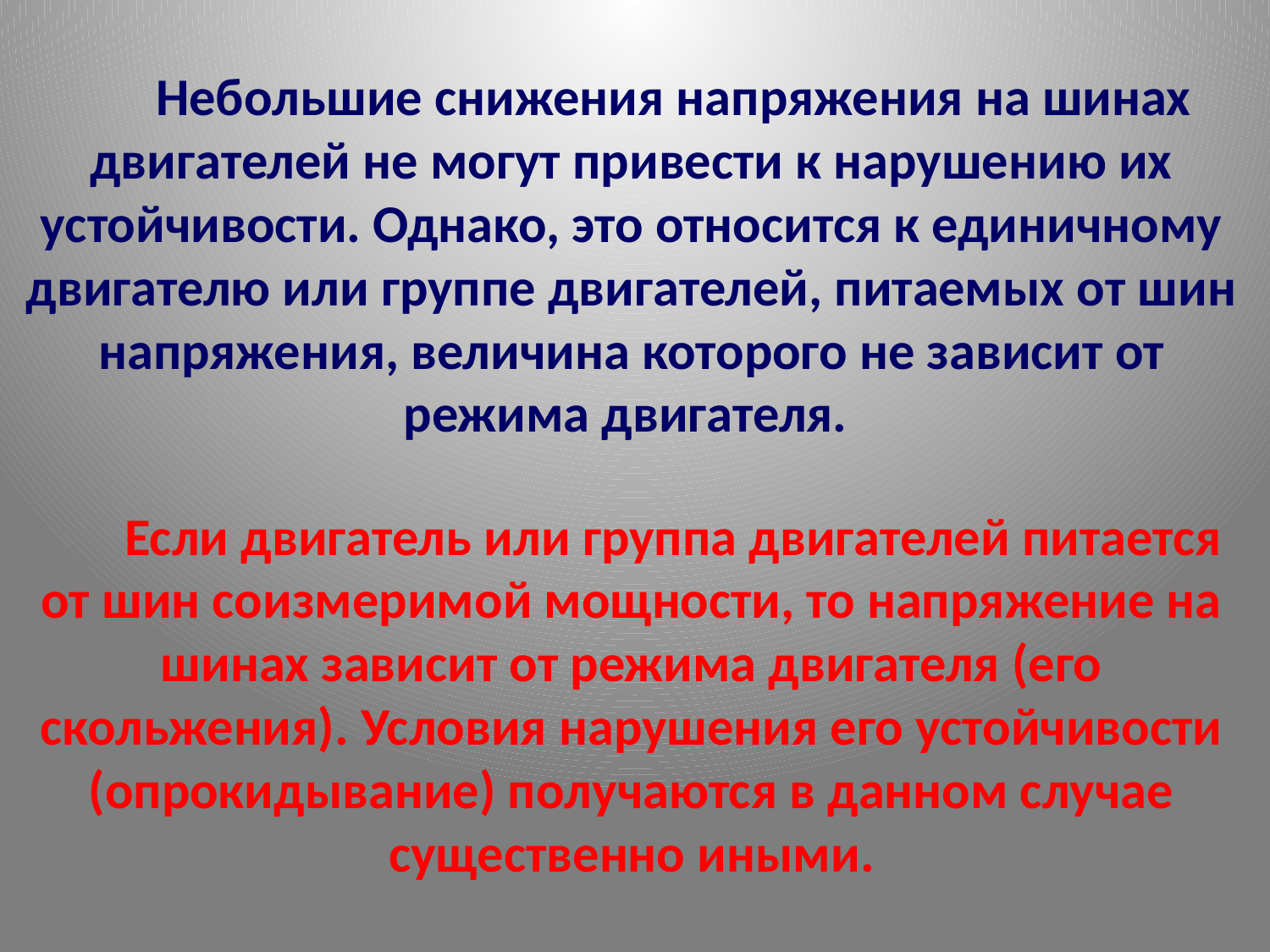

Небольшие снижения напряжения на шинах двигателей не могут привести к нарушению их устойчивости. Однако, это относится к единичному двигателю или группе двигателей, питаемых от шин напряжения, величина которого не зависит от режима двигателя.
       Если двигатель или группа двигателей питается от шин соизмеримой мощности, то напряжение на шинах зависит от режима двигателя (его скольжения). Условия нарушения его устойчивости (опрокидывание) получаются в данном случае существенно иными.